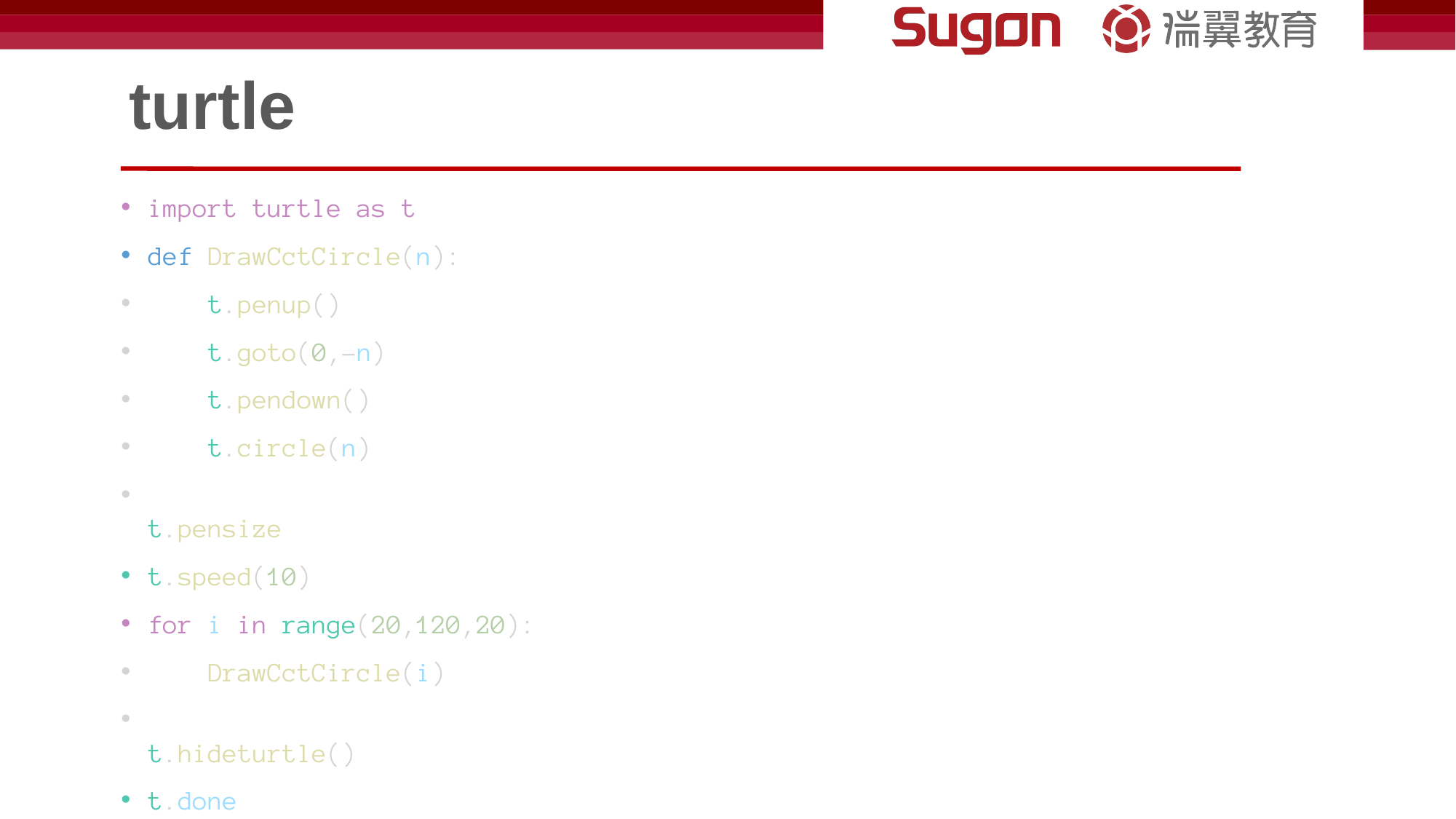

# turtle
import turtle as t
def DrawCctCircle(n):
    t.penup()
    t.goto(0,-n)
    t.pendown()
    t.circle(n)
t.pensize
t.speed(10)
for i in range(20,120,20):
    DrawCctCircle(i)
t.hideturtle()
t.done